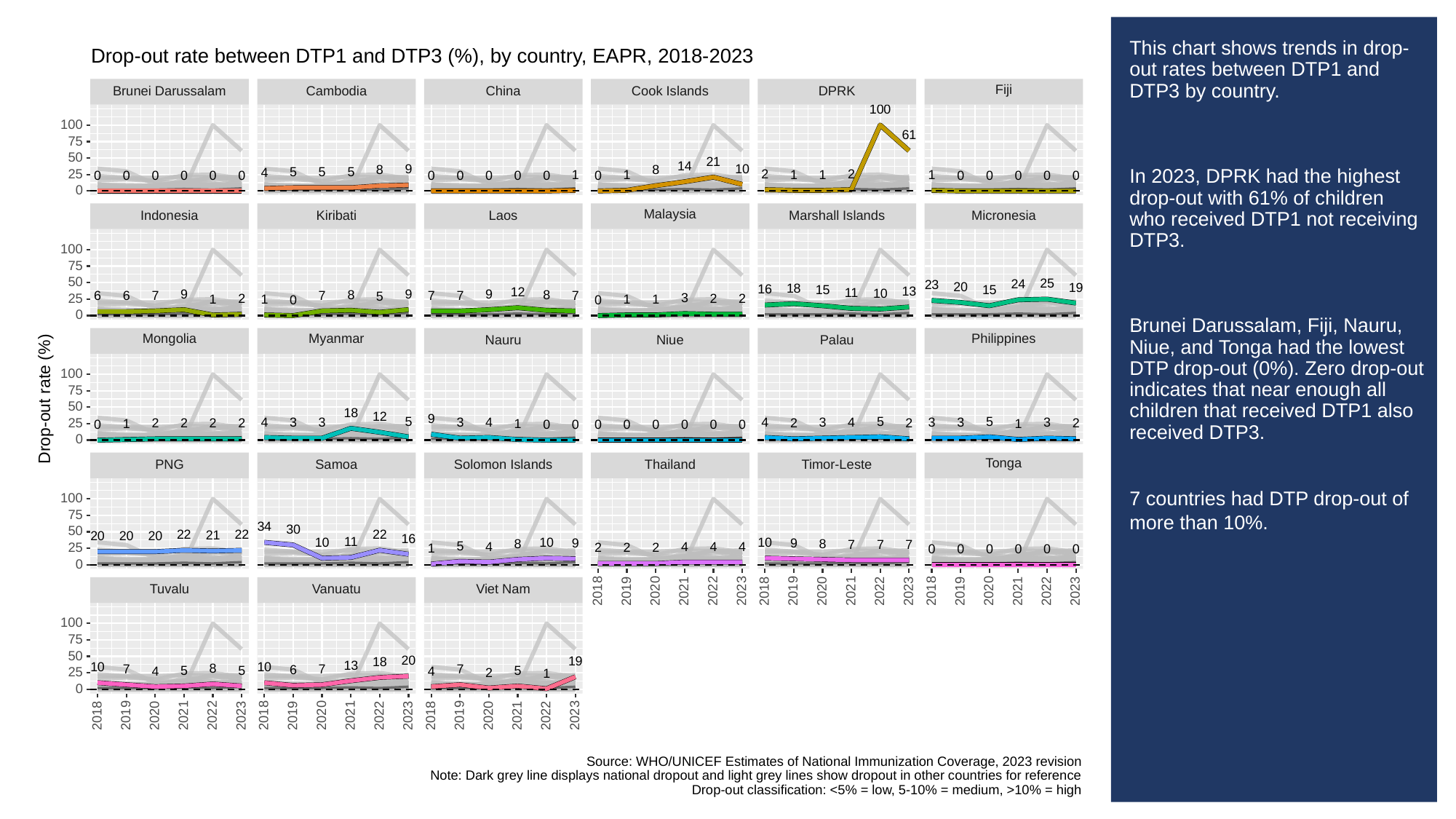

# This chart shows trends in drop-out rates between DTP1 and DTP3 by country.

In 2023, DPRK had the highest drop-out with 61% of children who received DTP1 not receiving DTP3.

Brunei Darussalam, Fiji, Nauru, Niue, and Tonga had the lowest DTP drop-out (0%). Zero drop-out indicates that near enough all children that received DTP1 also received DTP3.

7 countries had DTP drop-out of more than 10%.

Drop-out rate between DTP1 and DTP3 (%), by country, EAPR, 2018-2023

Fiji
Cambodia
China
Cook Islands
Brunei Darussalam
DPRK

100

100

61

75

50
21

14
10
9
8
8

5
5
5

4
25
2
2
1
1
1
1
1
0
0
0
0
0
0
0
0
0
0
0
0
0
0
0
0
0

0

Malaysia
Indonesia
Kiribati
Laos
Marshall Islands
Micronesia

100

75

50
25
24
23

20
19
18
16
15
15
13
12
11
10
9
9
9
8
8

7
7
7
7
7
6
6
5

3
25
2
2
2
1
1
1
1
0
0

0

Mongolia
Myanmar
Philippines
Nauru
Niue
Palau

100

75

Drop-out rate (%)

50

18
12
9

5
5
5

4
4
4
4
3
3
3
3
3
3
3
25
2
2
2
2
2
2
2
1
1
1
0
0
0
0
0
0
0
0
0

0

Tonga
PNG
Samoa
Solomon Islands
Thailand
Timor-Leste

100

75

34

30
50
22
22
22
21

20
20
20
16
11
10
10
10
9
9
8
8

7
7
7
5

4
4
4
4
25
2
2
2
1
0
0
0
0
0
0

0

Tuvalu
Vanuatu
Viet Nam
2023
2023
2023
2018
2019
2020
2021
2022
2018
2019
2020
2021
2022
2018
2019
2020
2021
2022

100

75

50

20
19
18
13
10
10
8

7
7
7
6
5
5
5

4
4
25
2
1

0

2023
2023
2023
2018
2019
2020
2021
2022
2018
2019
2020
2021
2022
2018
2019
2020
2021
2022
Source: WHO/UNICEF Estimates of National Immunization Coverage, 2023 revision
Note: Dark grey line displays national dropout and light grey lines show dropout in other countries for reference
Drop-out classification: <5% = low, 5-10% = medium, >10% = high